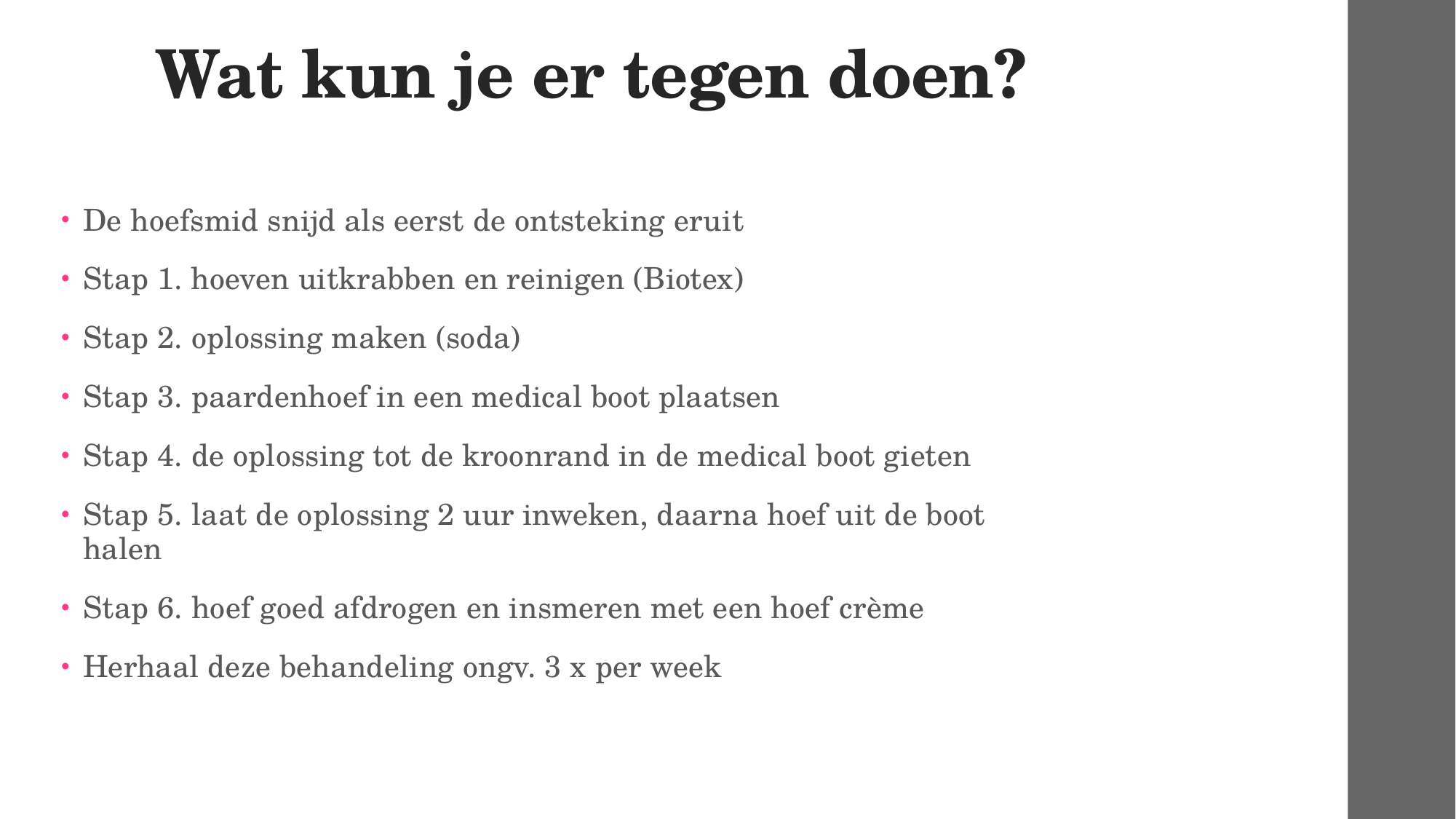

# Wat kun je er tegen doen?
De hoefsmid snijd als eerst de ontsteking eruit
Stap 1. hoeven uitkrabben en reinigen (Biotex)
Stap 2. oplossing maken (soda)
Stap 3. paardenhoef in een medical boot plaatsen
Stap 4. de oplossing tot de kroonrand in de medical boot gieten
Stap 5. laat de oplossing 2 uur inweken, daarna hoef uit de boot halen
Stap 6. hoef goed afdrogen en insmeren met een hoef crème
Herhaal deze behandeling ongv. 3 x per week